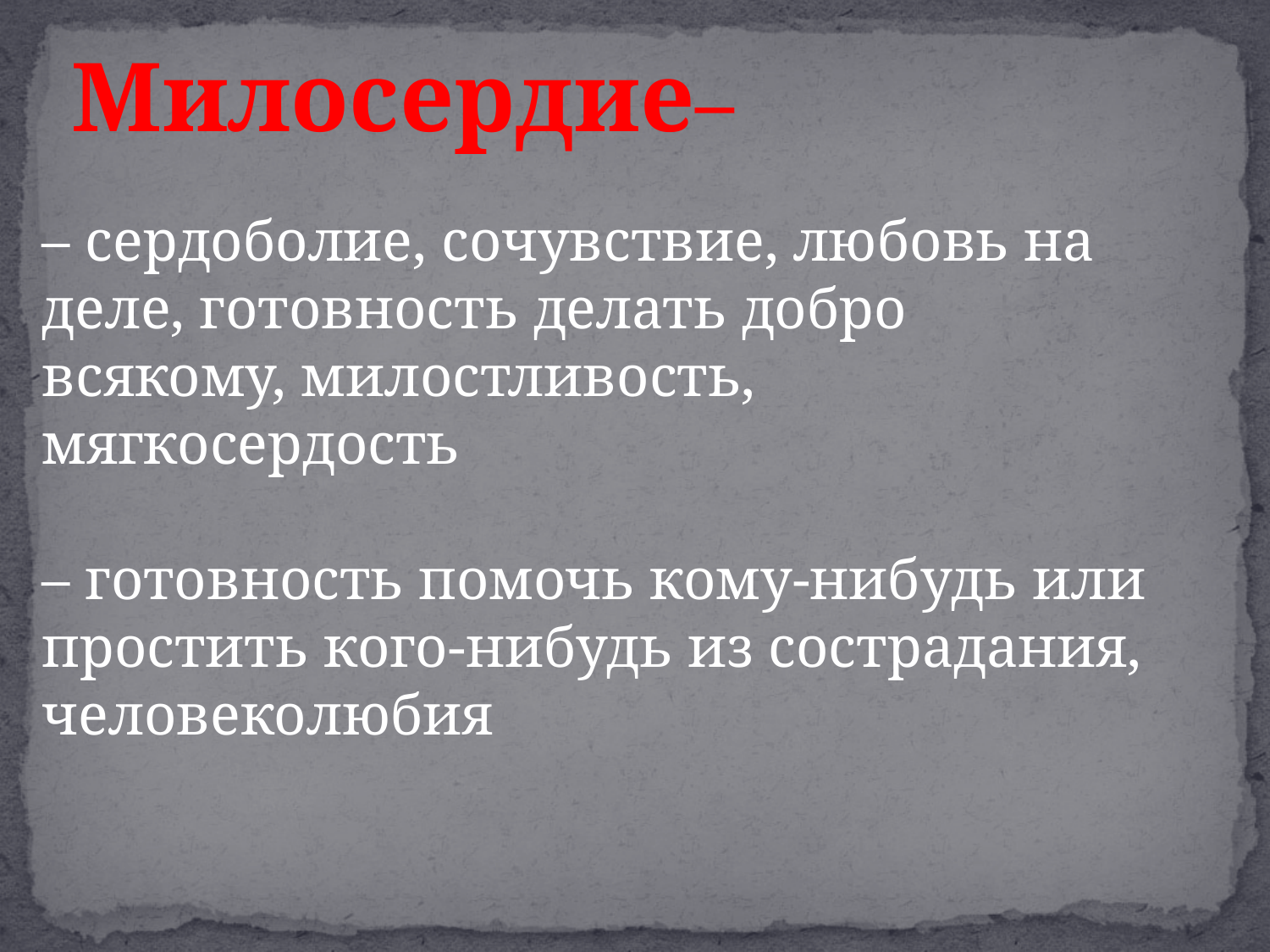

Милосердие–
– сердоболие, сочувствие, любовь на деле, готовность делать добро всякому, милостливость, мягкосердость

– готовность помочь кому-нибудь или простить кого-нибудь из сострадания, человеколюбия